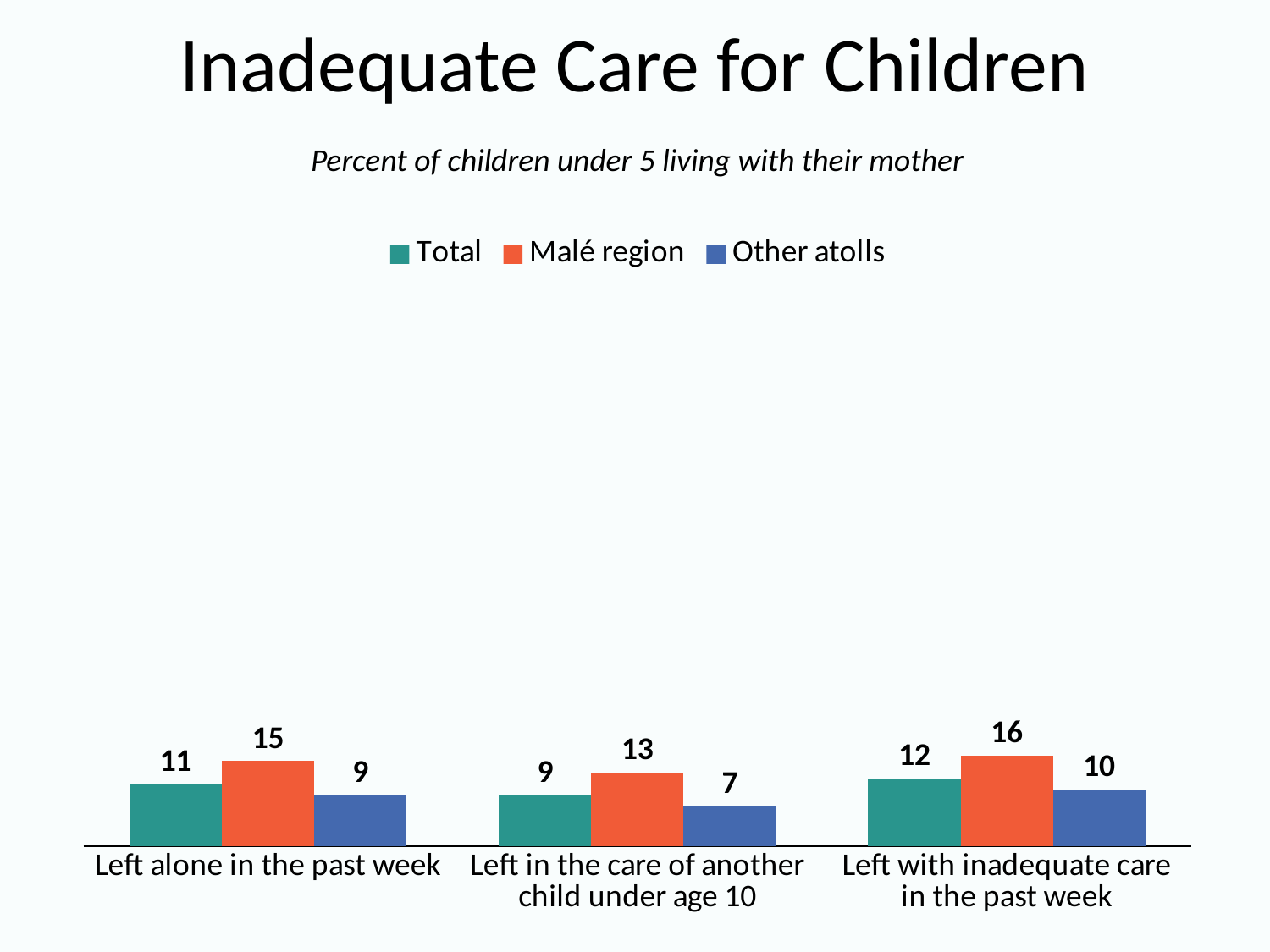

# Inadequate Care for Children
Percent of children under 5 living with their mother

### Chart

| Category | Total | Malé region | Other atolls |
|---|---|---|---|
| Left alone in the past week | 11.0 | 15.0 | 9.0 |
| Left in the care of another child under age 10 | 9.0 | 13.0 | 7.0 |
| Left with inadequate care in the past week | 12.0 | 16.0 | 10.0 |